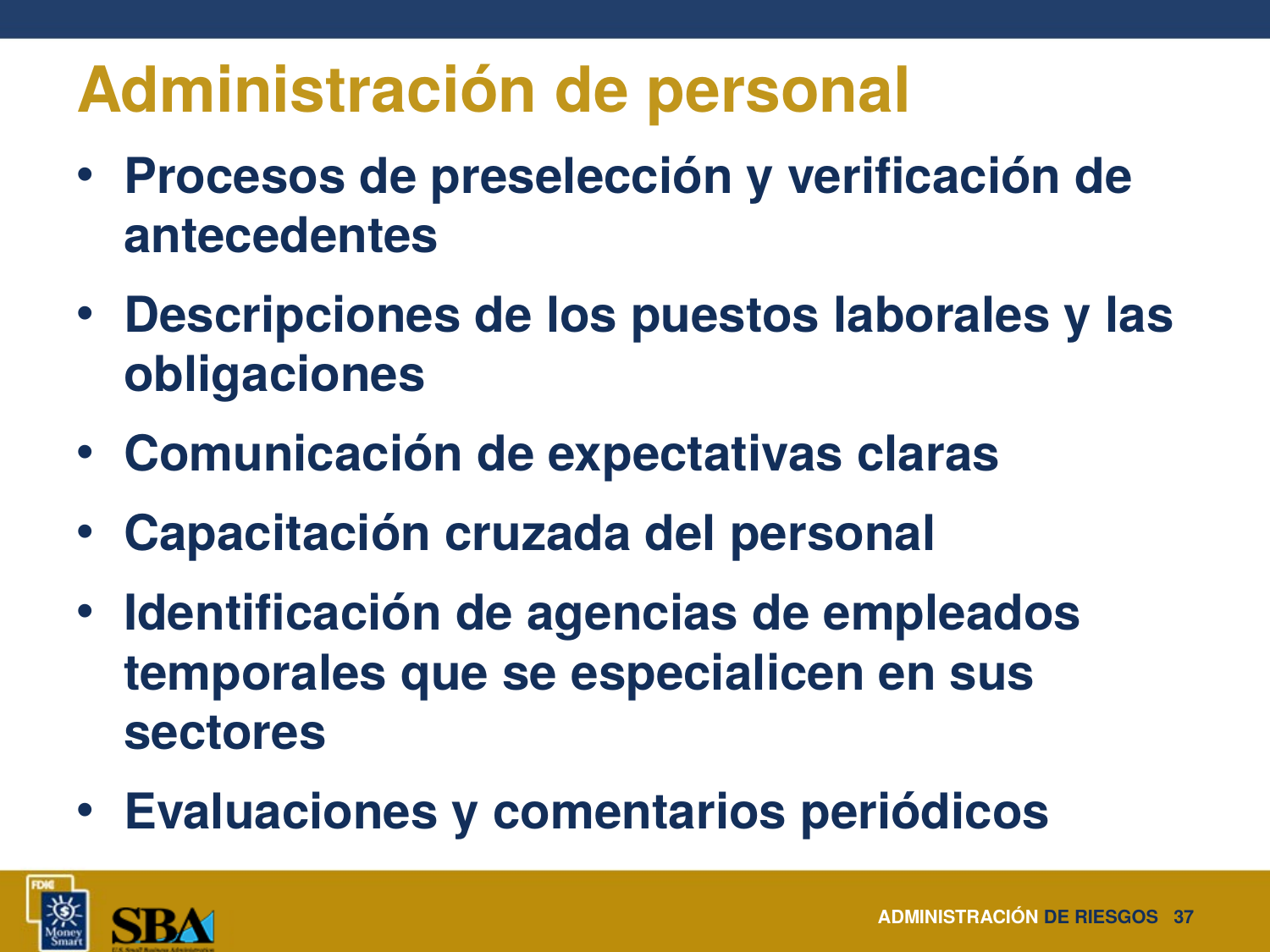

# Administración de personal
Procesos de preselección y verificación de antecedentes
Descripciones de los puestos laborales y las obligaciones
Comunicación de expectativas claras
Capacitación cruzada del personal
Identificación de agencias de empleados temporales que se especialicen en sus sectores
Evaluaciones y comentarios periódicos